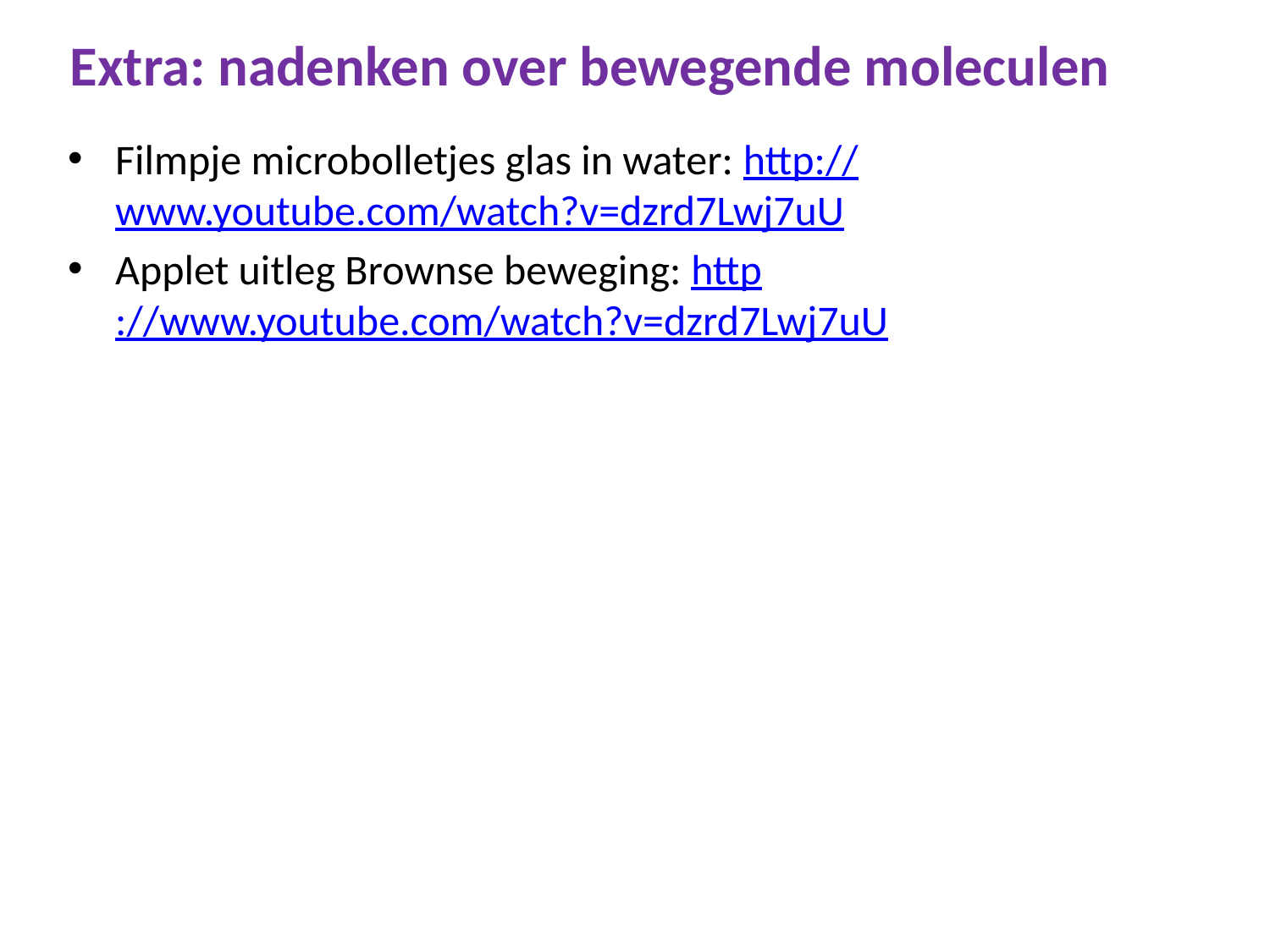

# Extra: nadenken over bewegende moleculen
Filmpje microbolletjes glas in water: http://www.youtube.com/watch?v=dzrd7Lwj7uU
Applet uitleg Brownse beweging: http://www.youtube.com/watch?v=dzrd7Lwj7uU